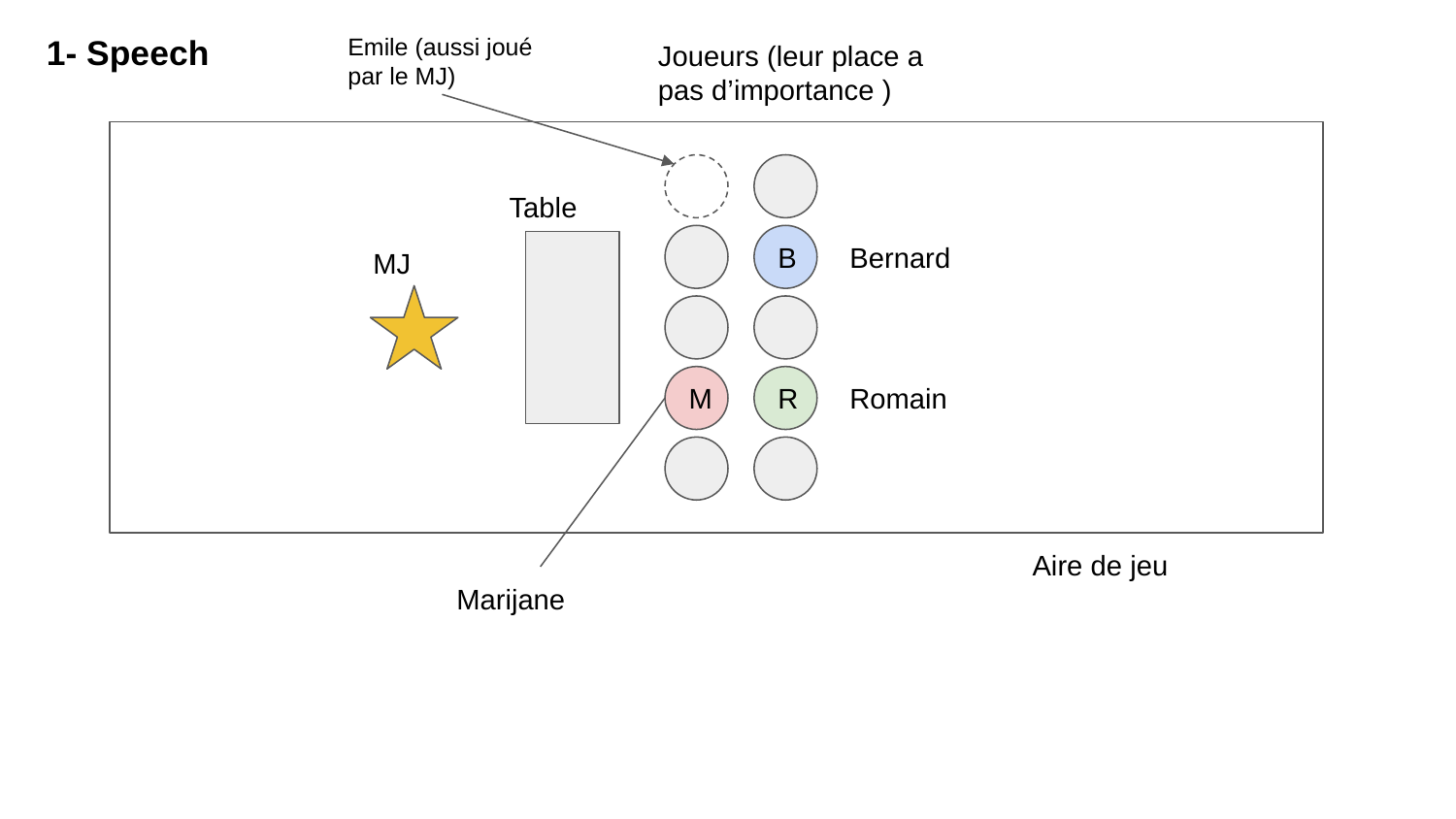

1- Speech
Emile (aussi joué par le MJ)
Joueurs (leur place a pas d’importance )

Table
Bernard

B
MJ

Romain
M
R

Aire de jeu
Marijane